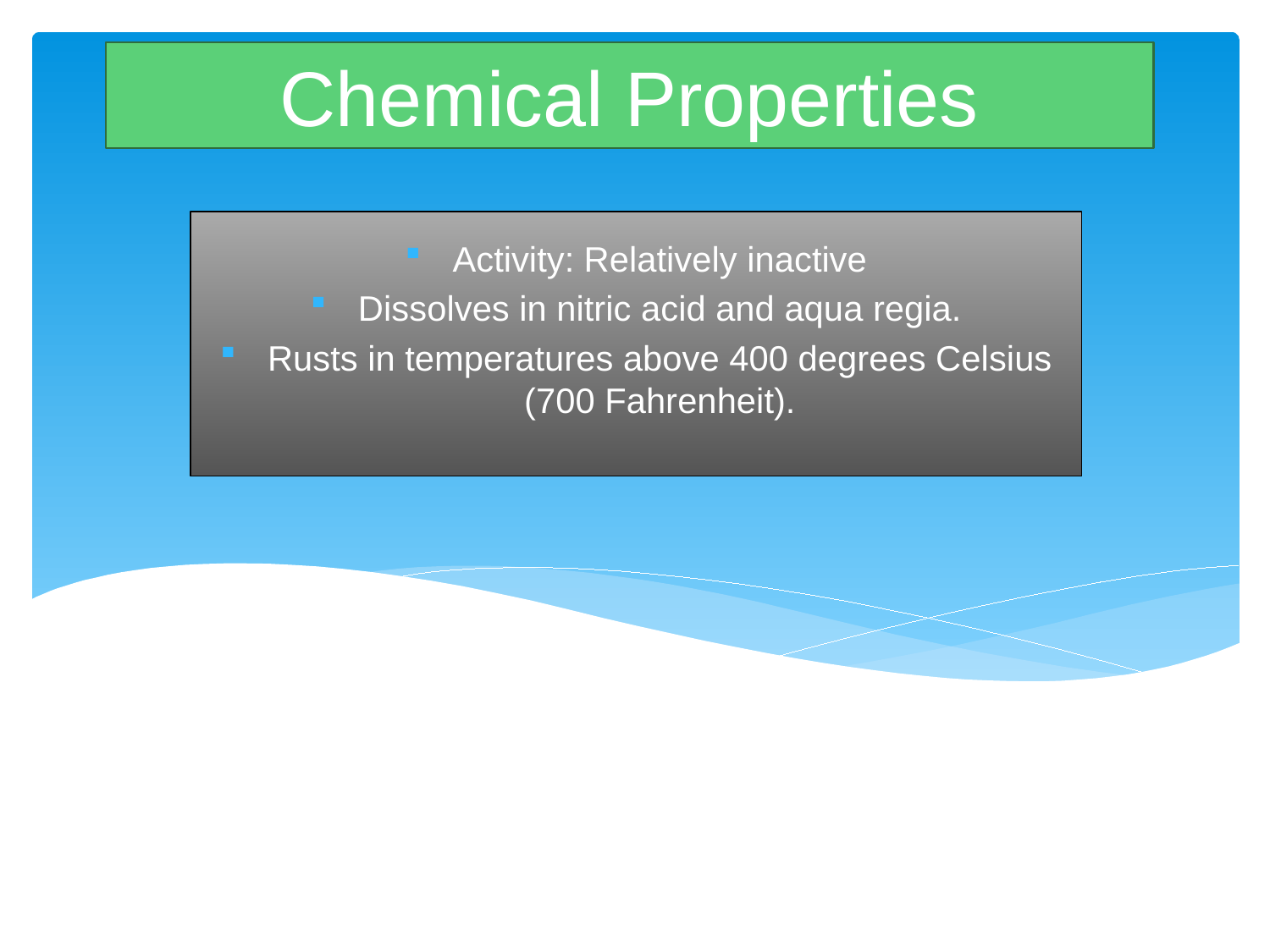

# Chemical Properties
Activity: Relatively inactive
Dissolves in nitric acid and aqua regia.
Rusts in temperatures above 400 degrees Celsius (700 Fahrenheit).